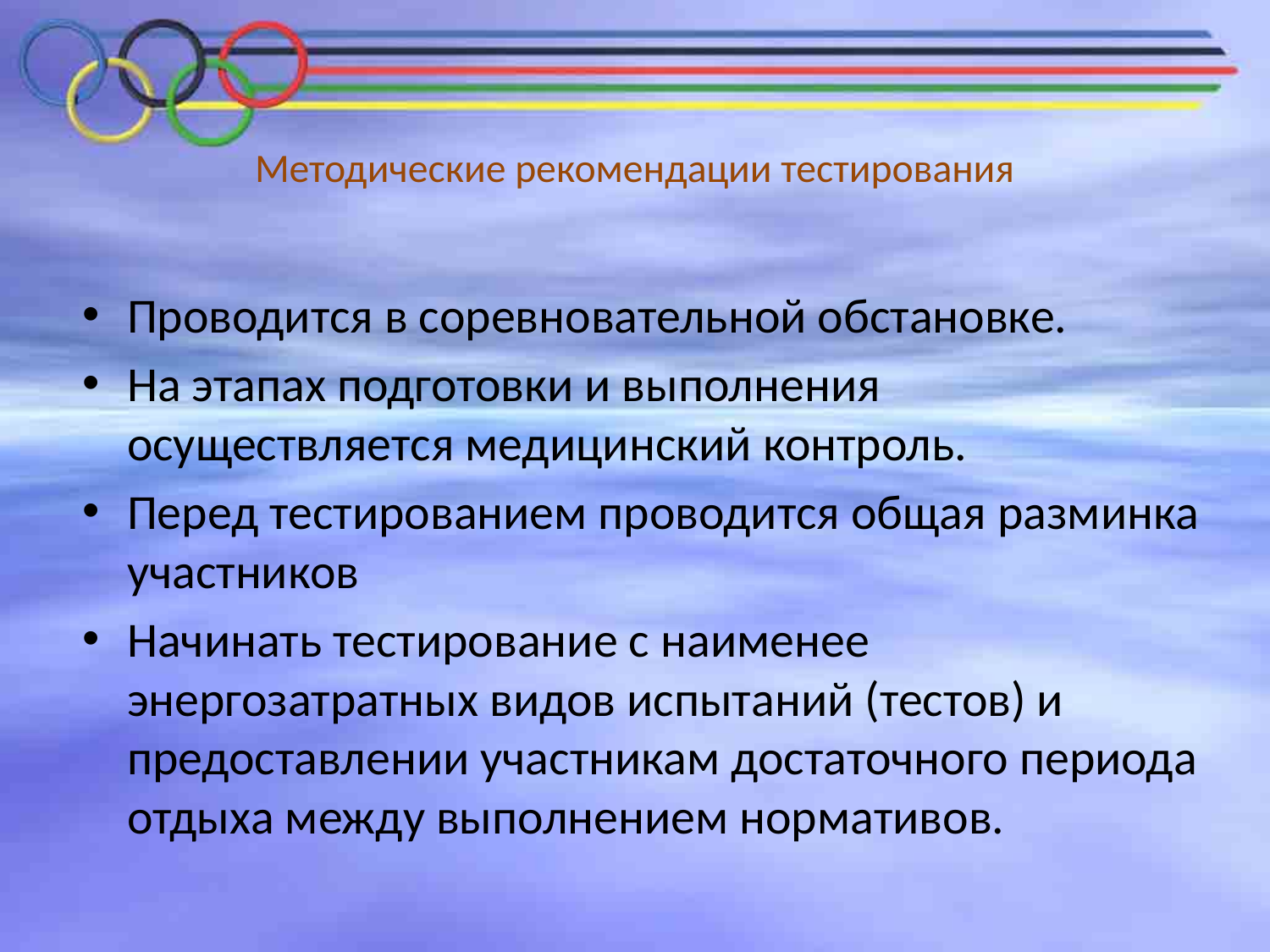

# Методические рекомендации тестирования
Проводится в соревновательной обстановке.
На этапах подготовки и выполнения осуществляется медицинский контроль.
Перед тестированием проводится общая разминка участников
Начинать тестирование с наименее энергозатратных видов испытаний (тестов) и предоставлении участникам достаточного периода отдыха между выполнением нормативов.